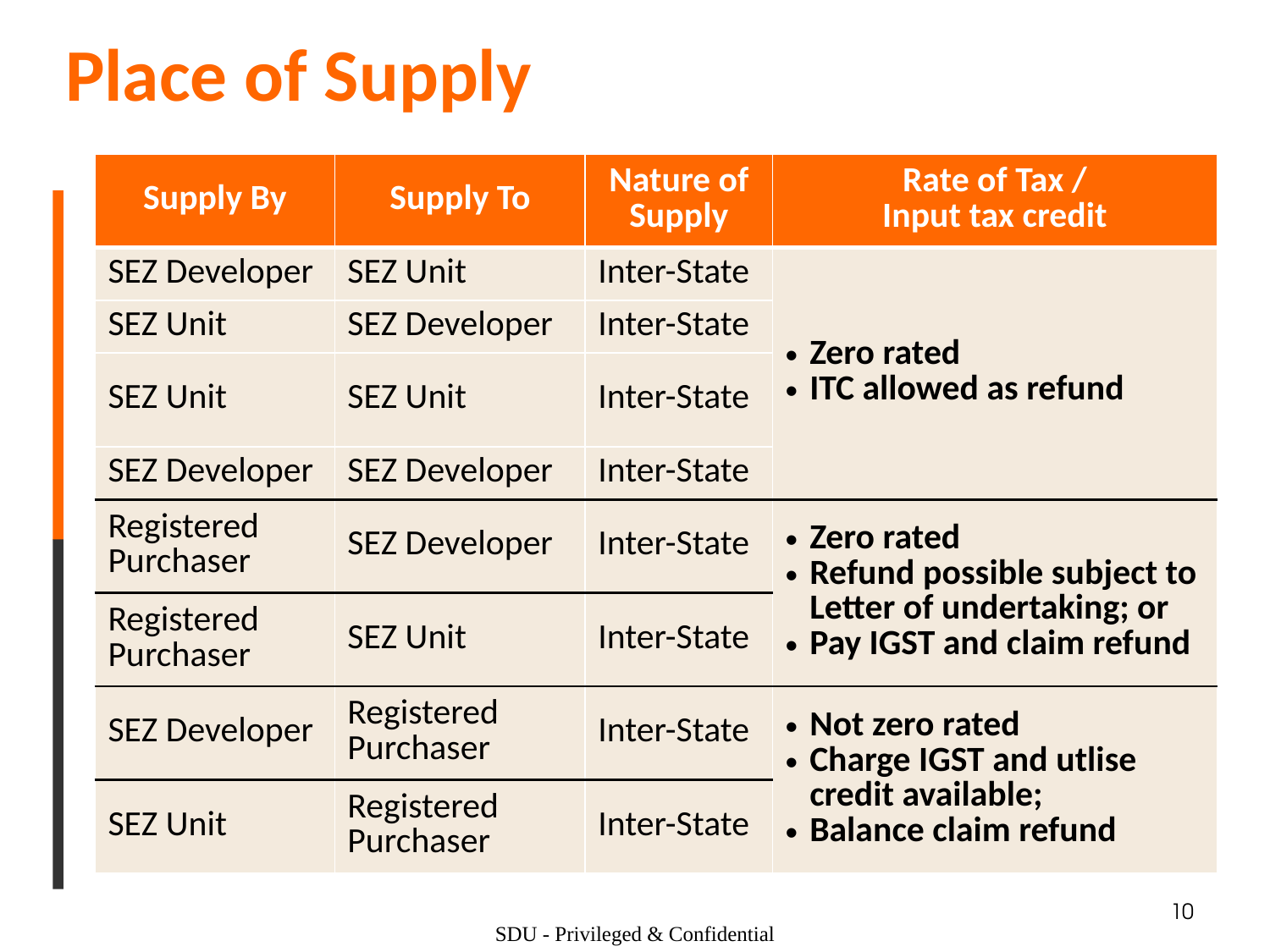

Place of Supply
| Supply By | Supply To | Nature of Supply | Rate of Tax / Input tax credit |
| --- | --- | --- | --- |
| SEZ Developer | SEZ Unit | Inter-State | Zero rated ITC allowed as refund |
| SEZ Unit | SEZ Developer | Inter-State |  |
| SEZ Unit | SEZ Unit | Inter-State |  |
| SEZ Developer | SEZ Developer | Inter-State |  |
| Registered Purchaser | SEZ Developer | Inter-State | Zero rated Refund possible subject to Letter of undertaking; or Pay IGST and claim refund |
| Registered Purchaser | SEZ Unit | Inter-State |  |
| SEZ Developer | Registered Purchaser | Inter-State | Not zero rated Charge IGST and utlise credit available; Balance claim refund |
| SEZ Unit | Registered Purchaser | Inter-State |  |
10
SDU - Privileged & Confidential